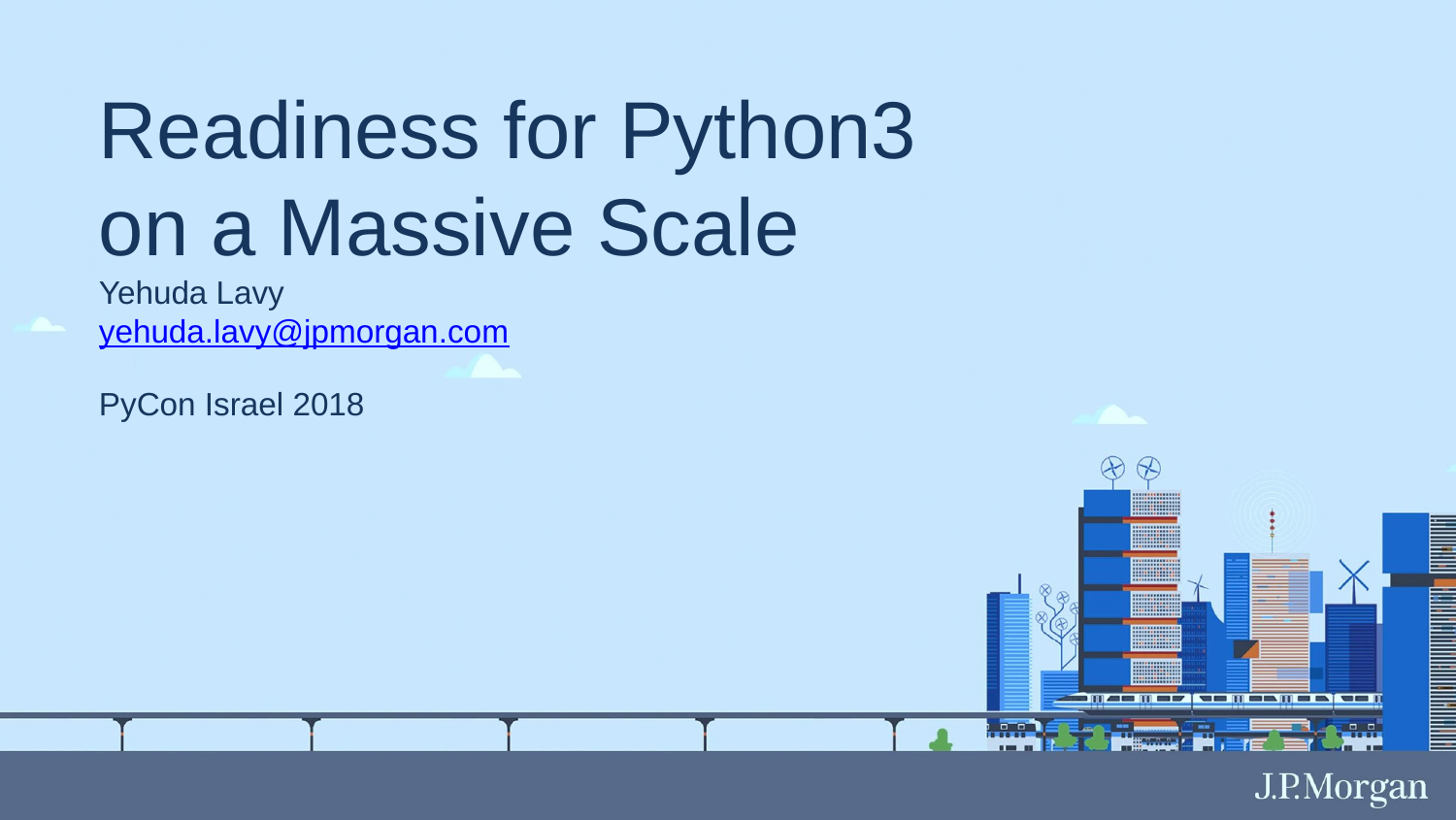

Readiness for Python3
on a Massive Scale
Yehuda Lavy
yehuda.lavy@jpmorgan.com

PyCon Israel 2018